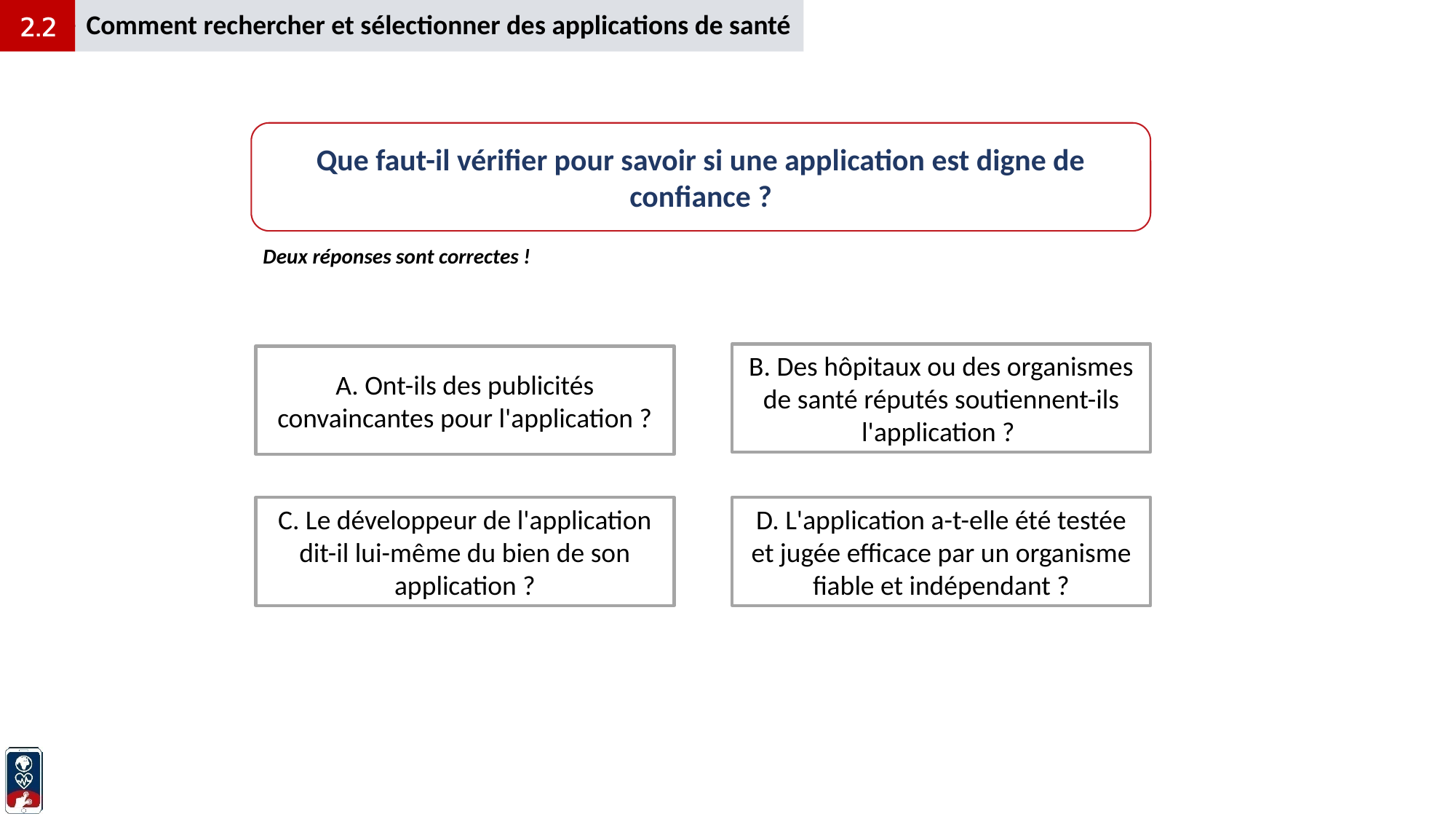

Comment rechercher et sélectionner des applications de santé
1
2.2
Que faut-il vérifier pour savoir si une application est digne de confiance ?
Deux réponses sont correctes !
B. Des hôpitaux ou des organismes de santé réputés soutiennent-ils l'application ?
A. Ont-ils des publicités convaincantes pour l'application ?
D. L'application a-t-elle été testée et jugée efficace par un organisme fiable et indépendant ?
C. Le développeur de l'application dit-il lui-même du bien de son application ?